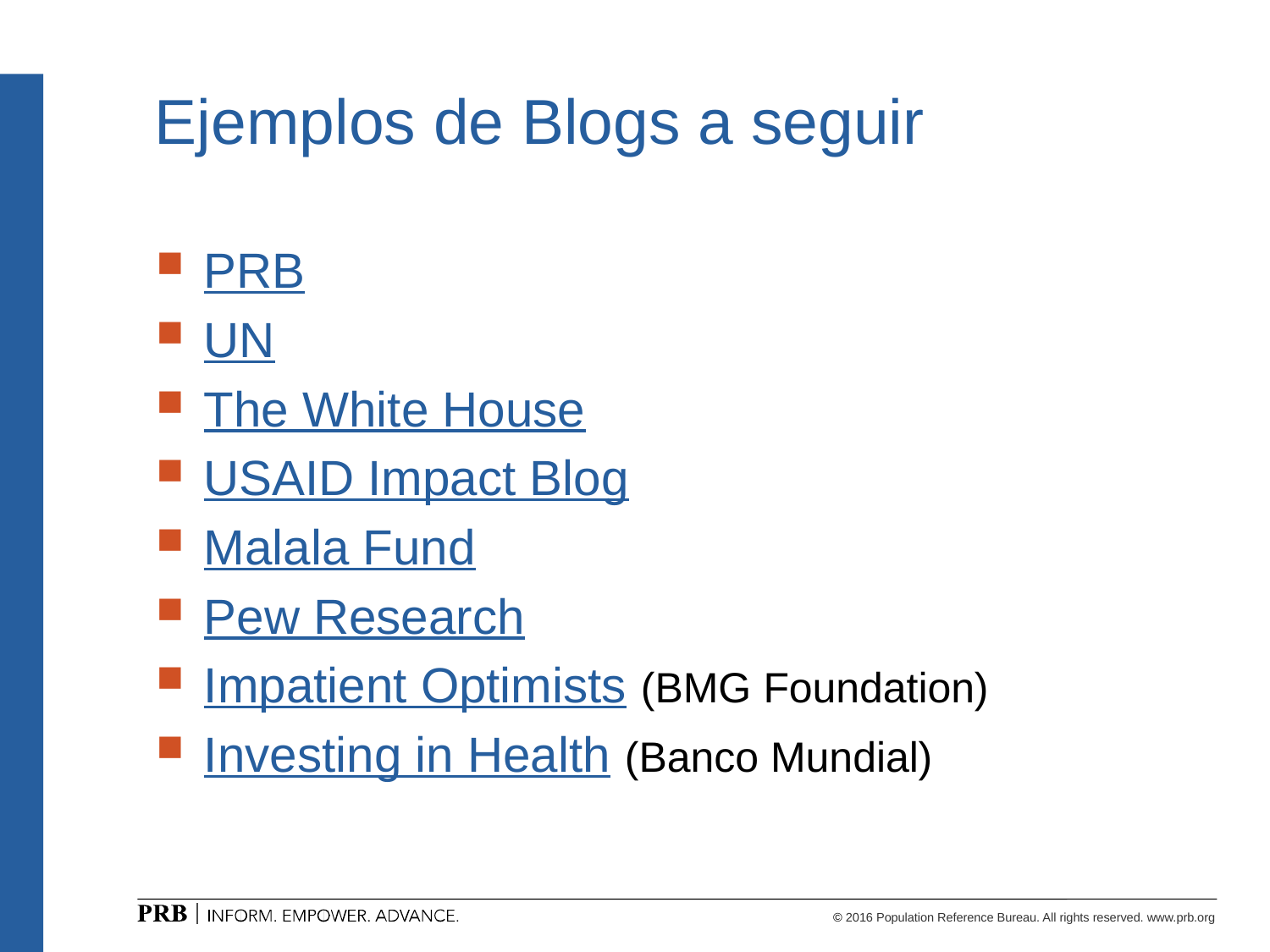

# Ejemplos de Blogs a seguir
PRB
UN
The White House
USAID Impact Blog
Malala Fund
Pew Research
Impatient Optimists (BMG Foundation)
Investing in Health (Banco Mundial)